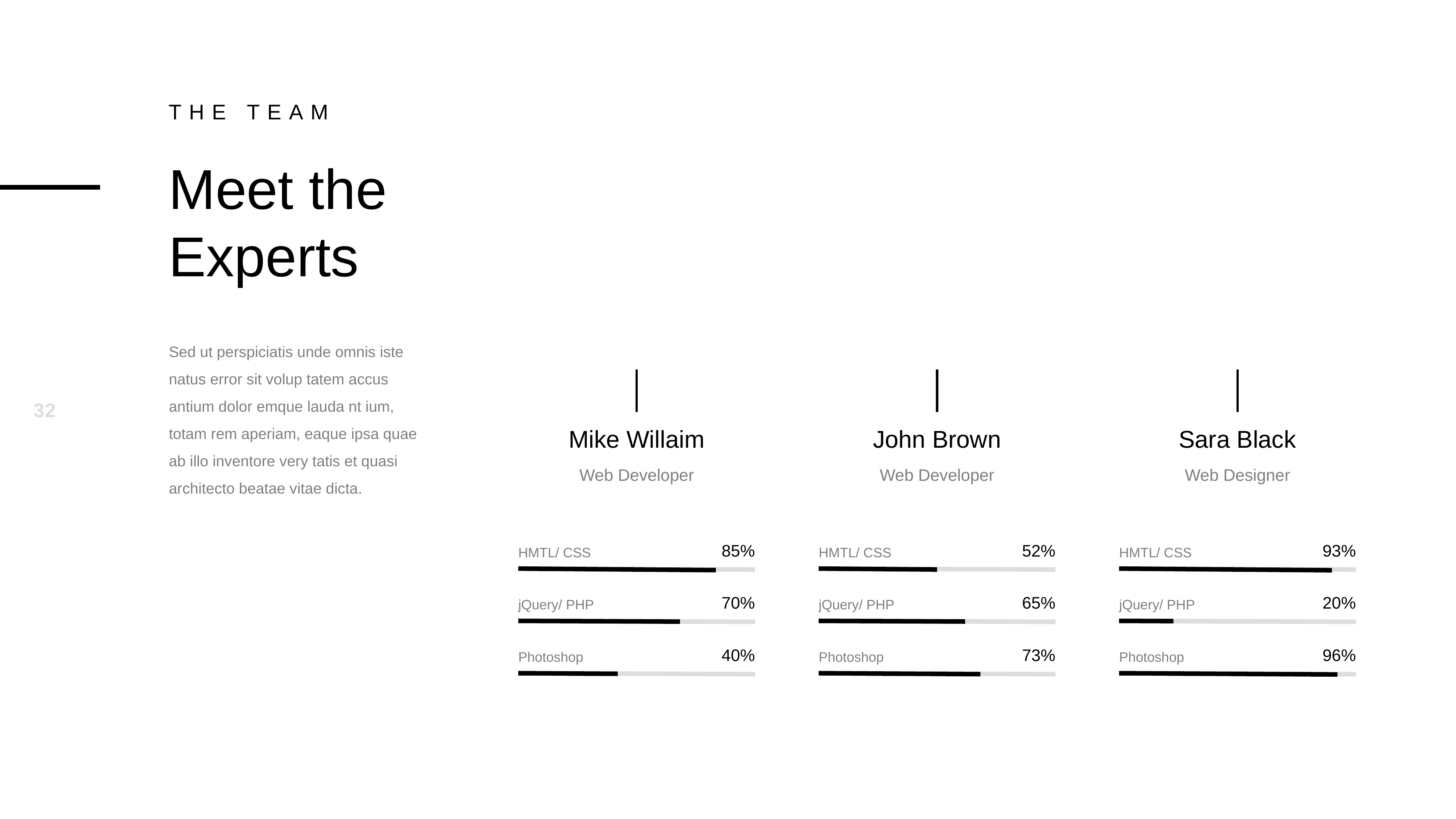

The Team
Meet the
Experts
Sed ut perspiciatis unde omnis iste natus error sit volup tatem accus antium dolor emque lauda nt ium, totam rem aperiam, eaque ipsa quae ab illo inventore very tatis et quasi architecto beatae vitae dicta.
Mike Willaim
Web Developer
John Brown
Web Developer
Sara Black
Web Designer
85%
HMTL/ CSS
70%
jQuery/ PHP
40%
Photoshop
52%
HMTL/ CSS
65%
jQuery/ PHP
73%
Photoshop
93%
HMTL/ CSS
20%
jQuery/ PHP
96%
Photoshop